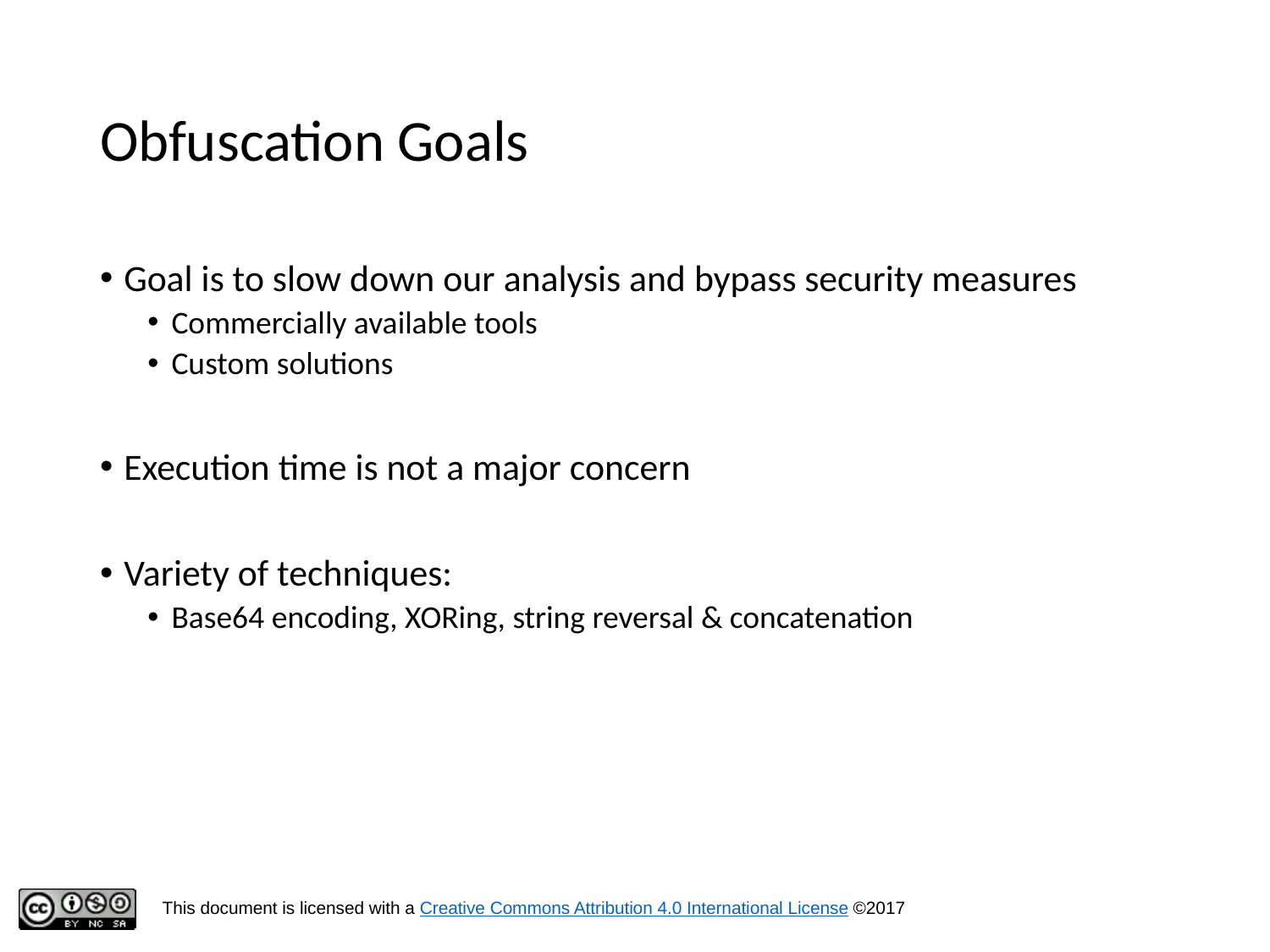

# Obfuscation Goals
Goal is to slow down our analysis and bypass security measures
Commercially available tools
Custom solutions

Execution time is not a major concern

Variety of techniques:
Base64 encoding, XORing, string reversal & concatenation